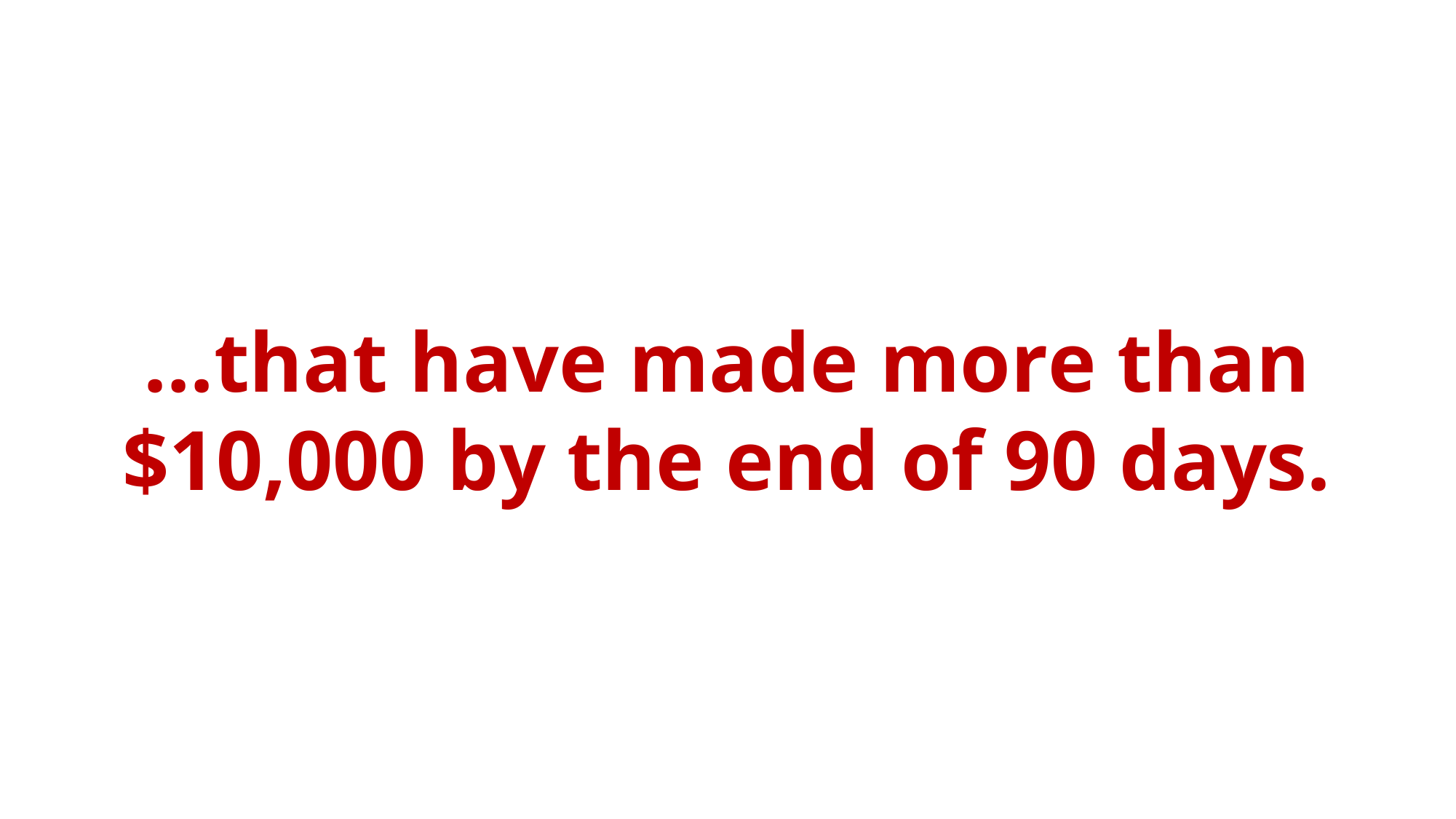

…that have made more than $10,000 by the end of 90 days.